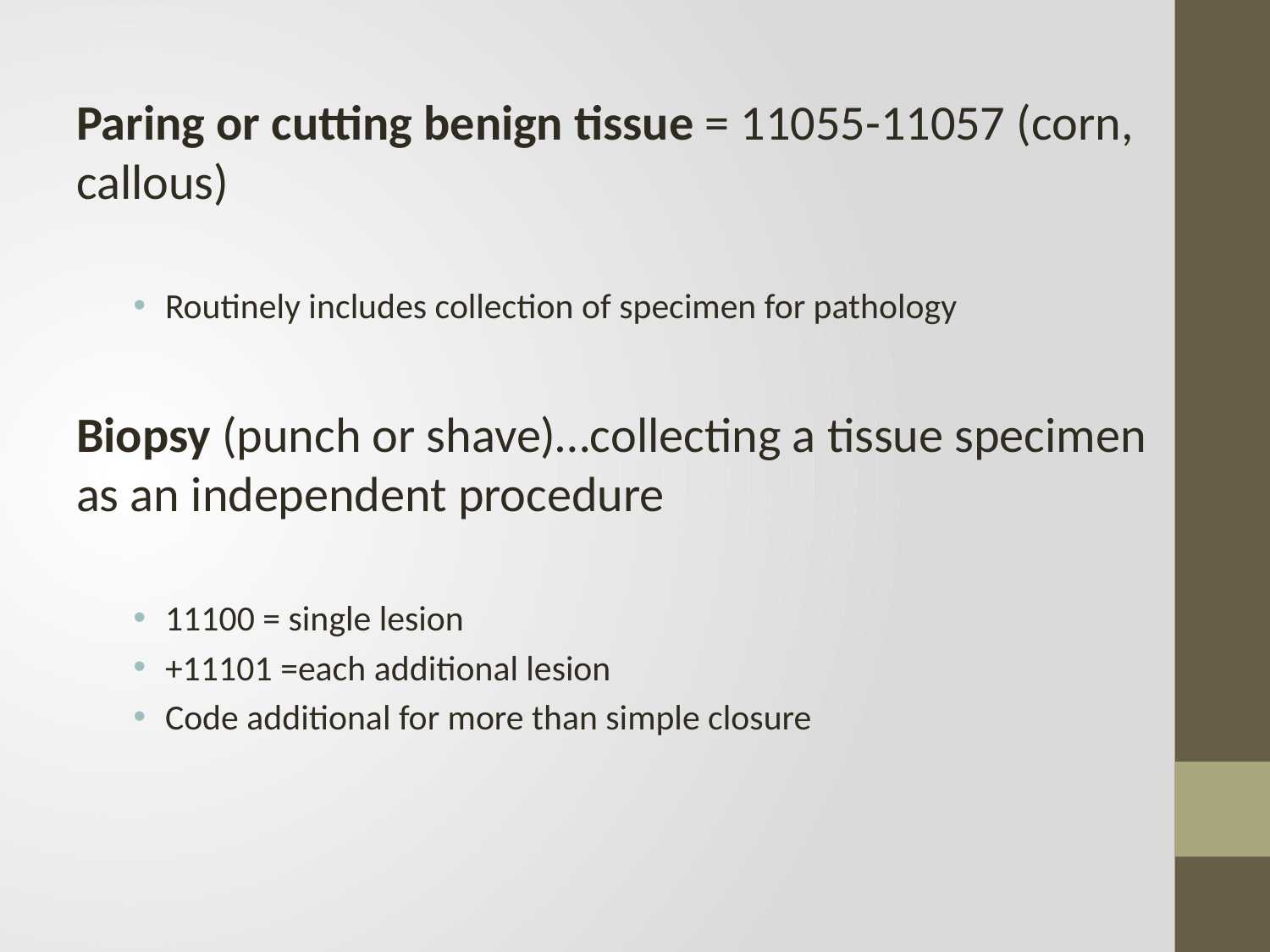

Paring or cutting benign tissue = 11055-11057 (corn, callous)

Routinely includes collection of specimen for pathology

Biopsy (punch or shave)…collecting a tissue specimen as an independent procedure

11100 = single lesion
+11101 =each additional lesion
Code additional for more than simple closure